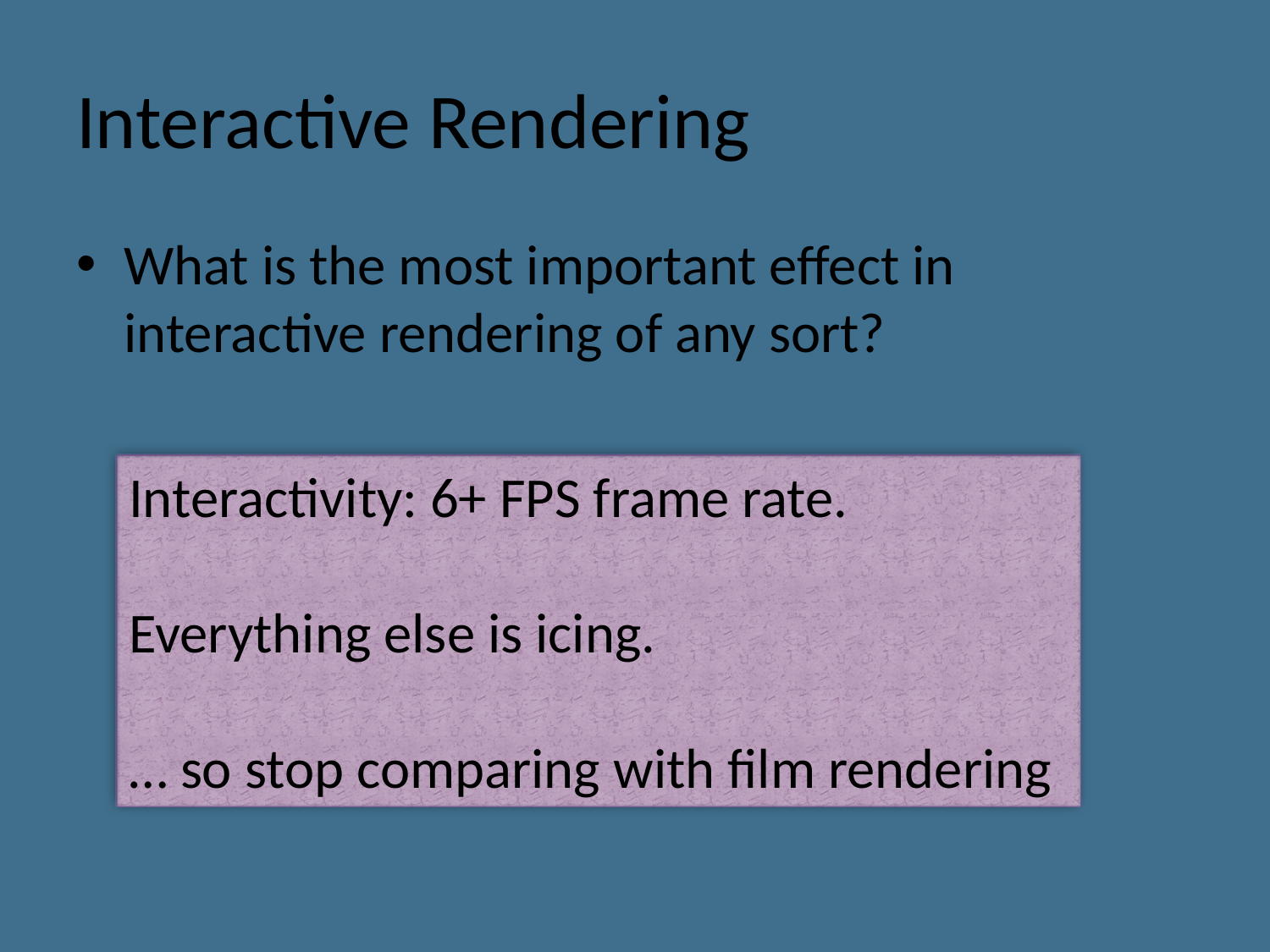

# Interactive Rendering
What is the most important effect in interactive rendering of any sort?
Interactivity: 6+ FPS frame rate.

Everything else is icing.

… so stop comparing with film rendering